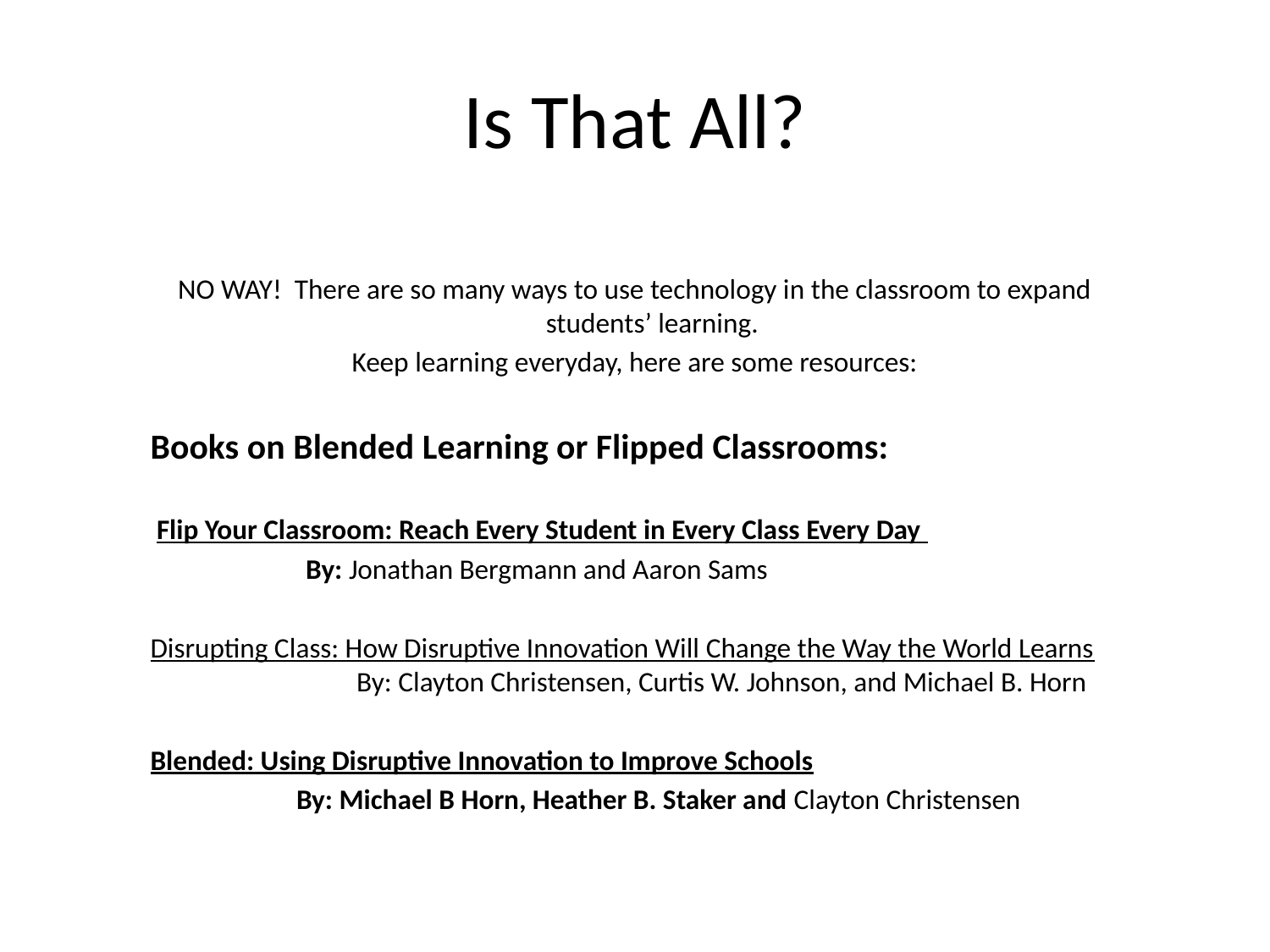

# Is That All?
NO WAY!  There are so many ways to use technology in the classroom to expand students’ learning.
Keep learning everyday, here are some resources:

Books on Blended Learning or Flipped Classrooms:

 Flip Your Classroom: Reach Every Student in Every Class Every Day
	                 By: Jonathan Bergmann and Aaron Sams

Disrupting Class: How Disruptive Innovation Will Change the Way the World Learns 	     By: Clayton Christensen, Curtis W. Johnson, and Michael B. Horn

Blended: Using Disruptive Innovation to Improve Schools
                       By: Michael B Horn, Heather B. Staker and Clayton Christensen